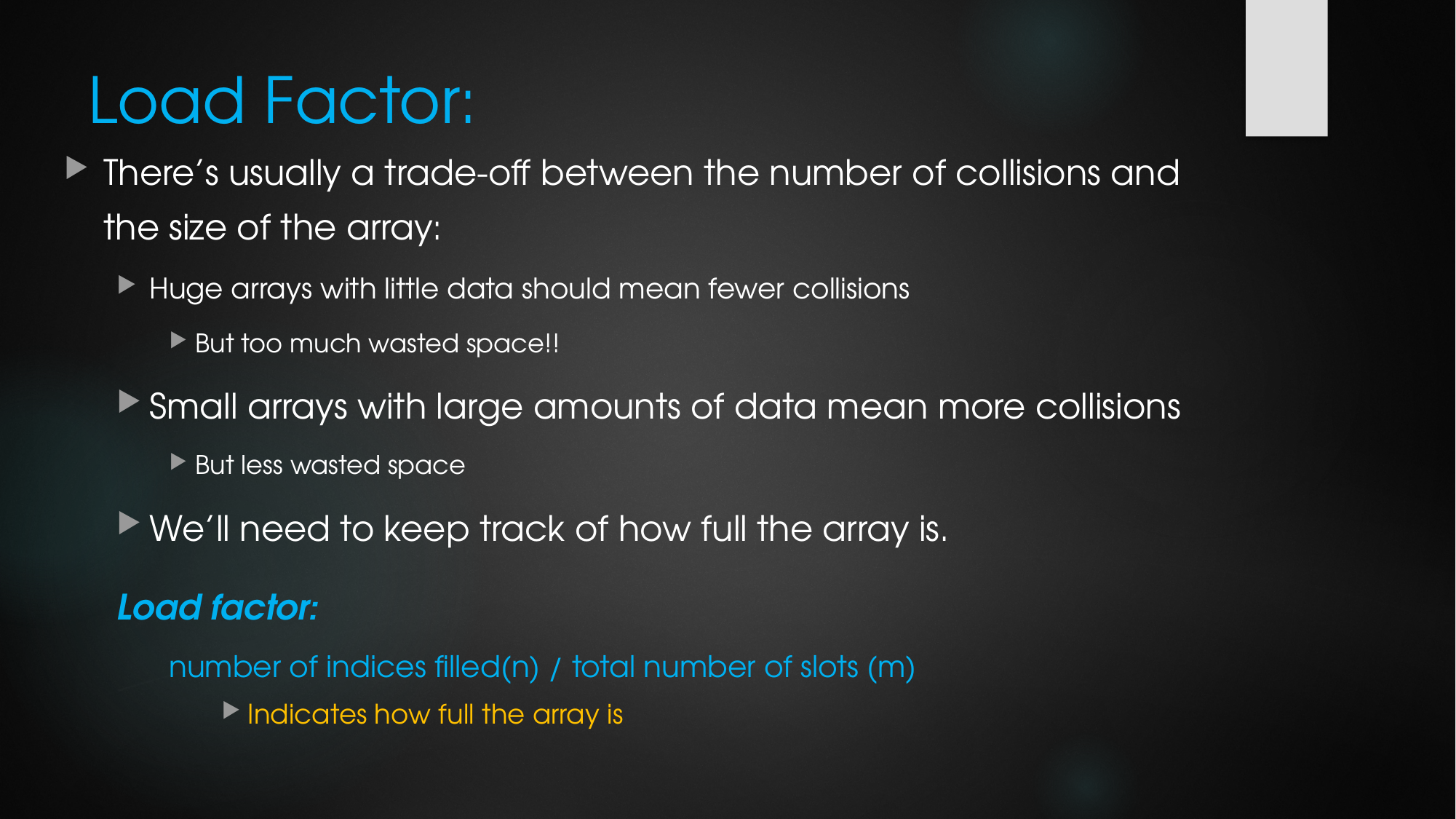

# Load Factor:
There’s usually a trade-off between the number of collisions and the size of the array:
Huge arrays with little data should mean fewer collisions
But too much wasted space!!
Small arrays with large amounts of data mean more collisions
But less wasted space
We’ll need to keep track of how full the array is.
Load factor:
	number of indices filled(n) / total number of slots (m)
Indicates how full the array is